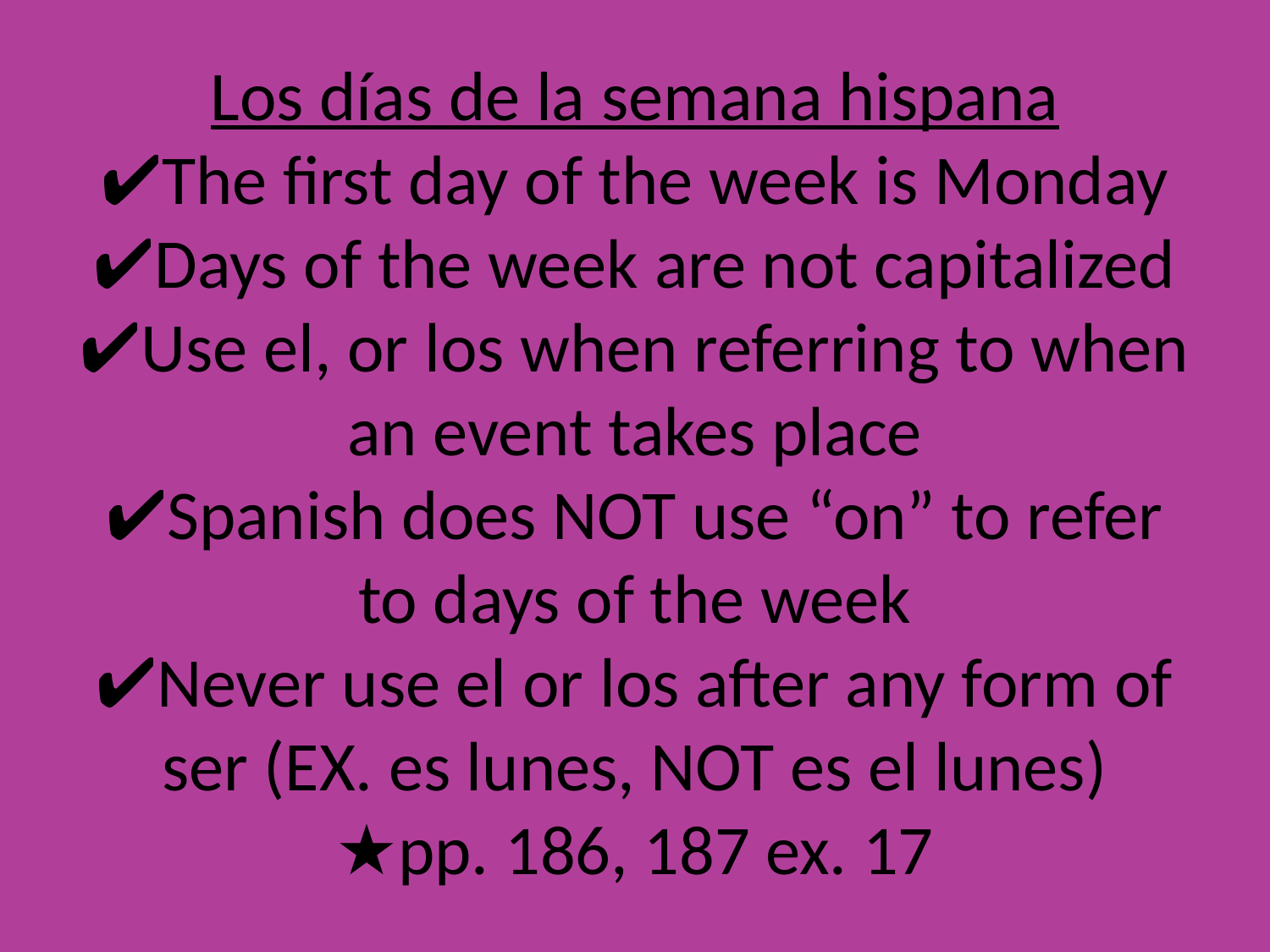

# Los días de la semana hispana ✔The first day of the week is Monday ✔Days of the week are not capitalized ✔Use el, or los when referring to when an event takes place ✔Spanish does NOT use “on” to refer to days of the week ✔Never use el or los after any form of ser (EX. es lunes, NOT es el lunes) ★pp. 186, 187 ex. 17